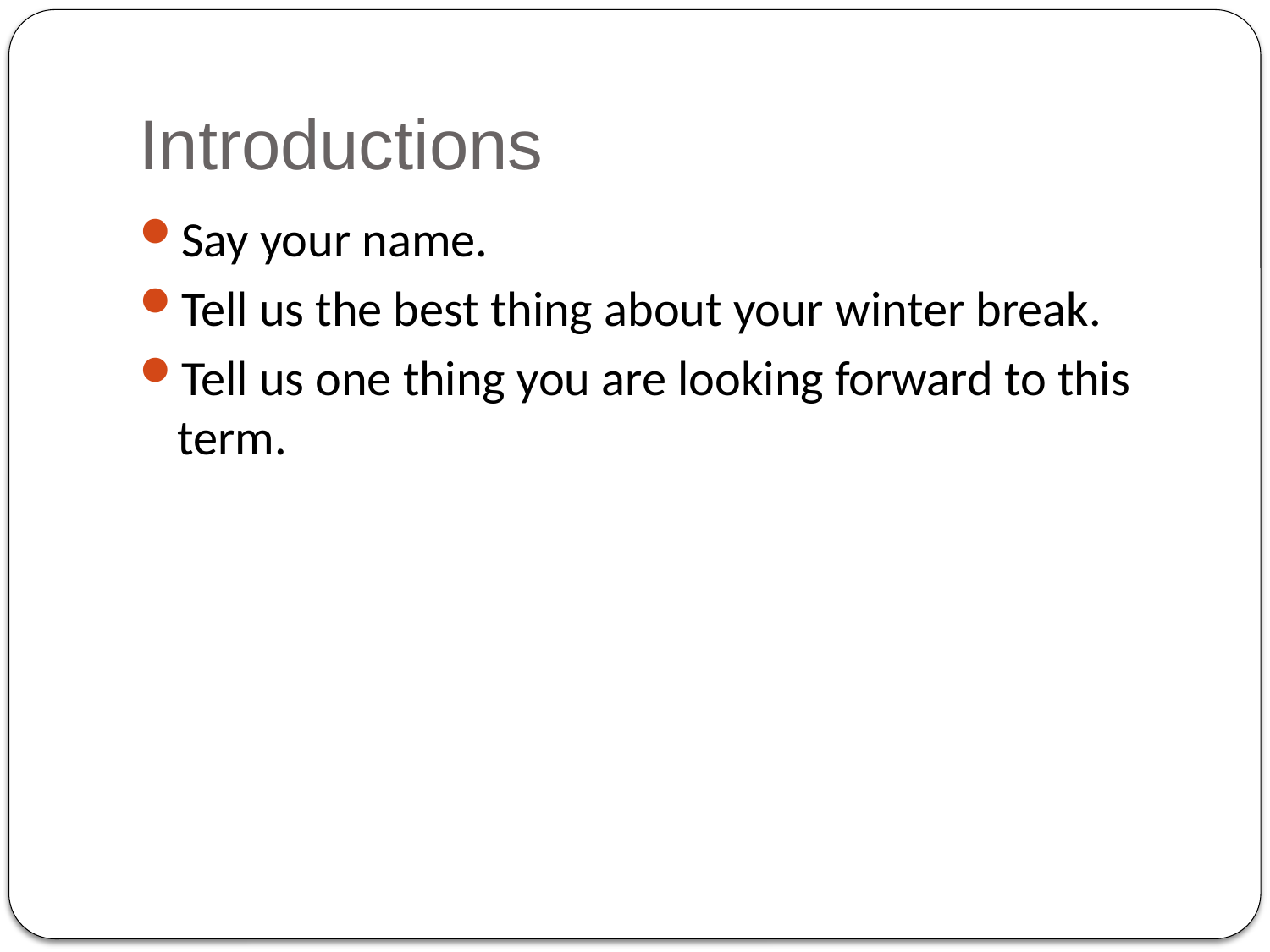

# Introductions
Say your name.
Tell us the best thing about your winter break.
Tell us one thing you are looking forward to this term.